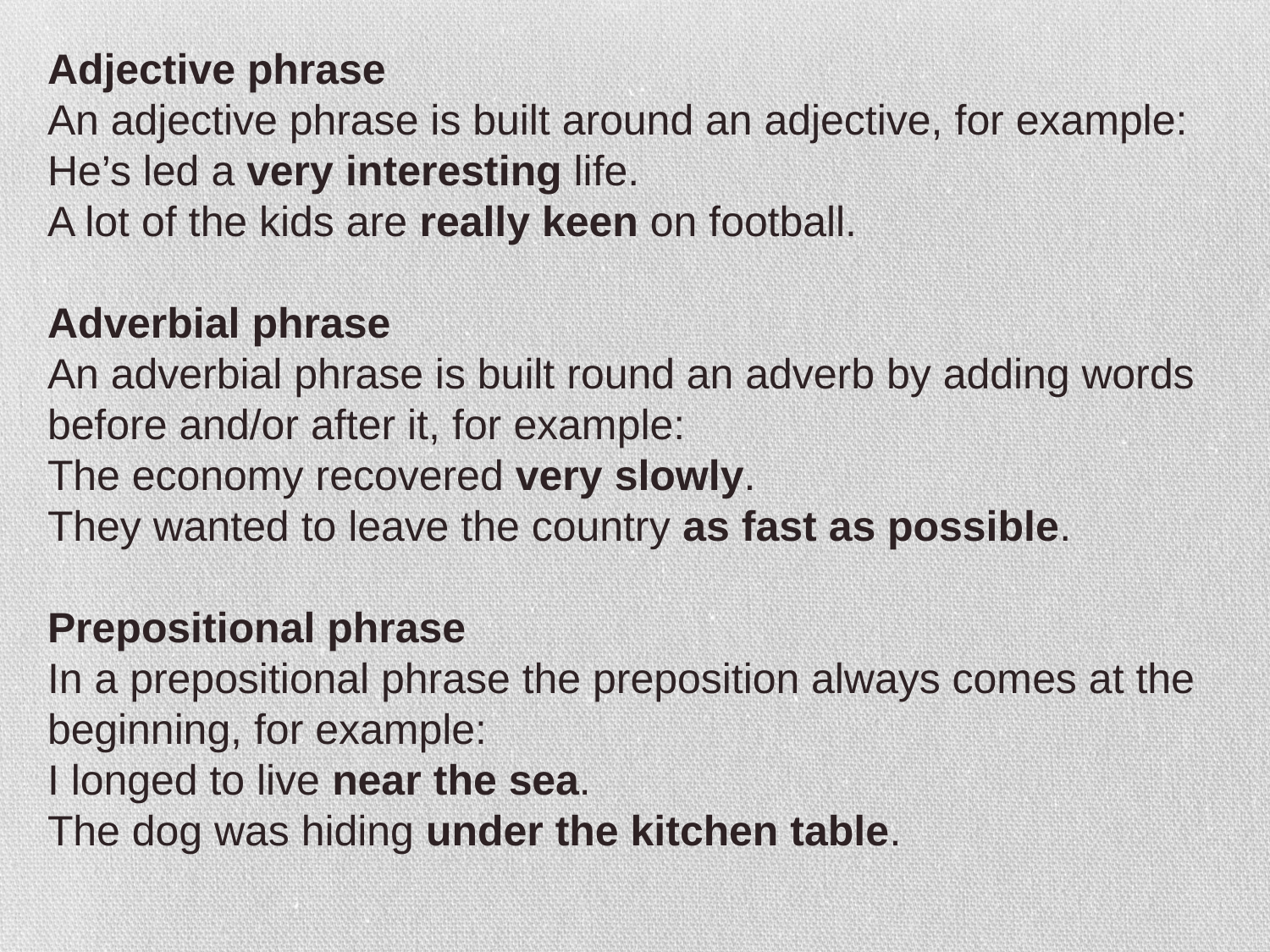

Adjective phrase
An adjective phrase is built around an adjective, for example:
He’s led a very interesting life.
A lot of the kids are really keen on football.

Adverbial phrase
An adverbial phrase is built round an adverb by adding words before and/or after it, for example:
The economy recovered very slowly.
They wanted to leave the country as fast as possible.

Prepositional phrase
In a prepositional phrase the preposition always comes at the beginning, for example:
I longed to live near the sea.
The dog was hiding under the kitchen table.